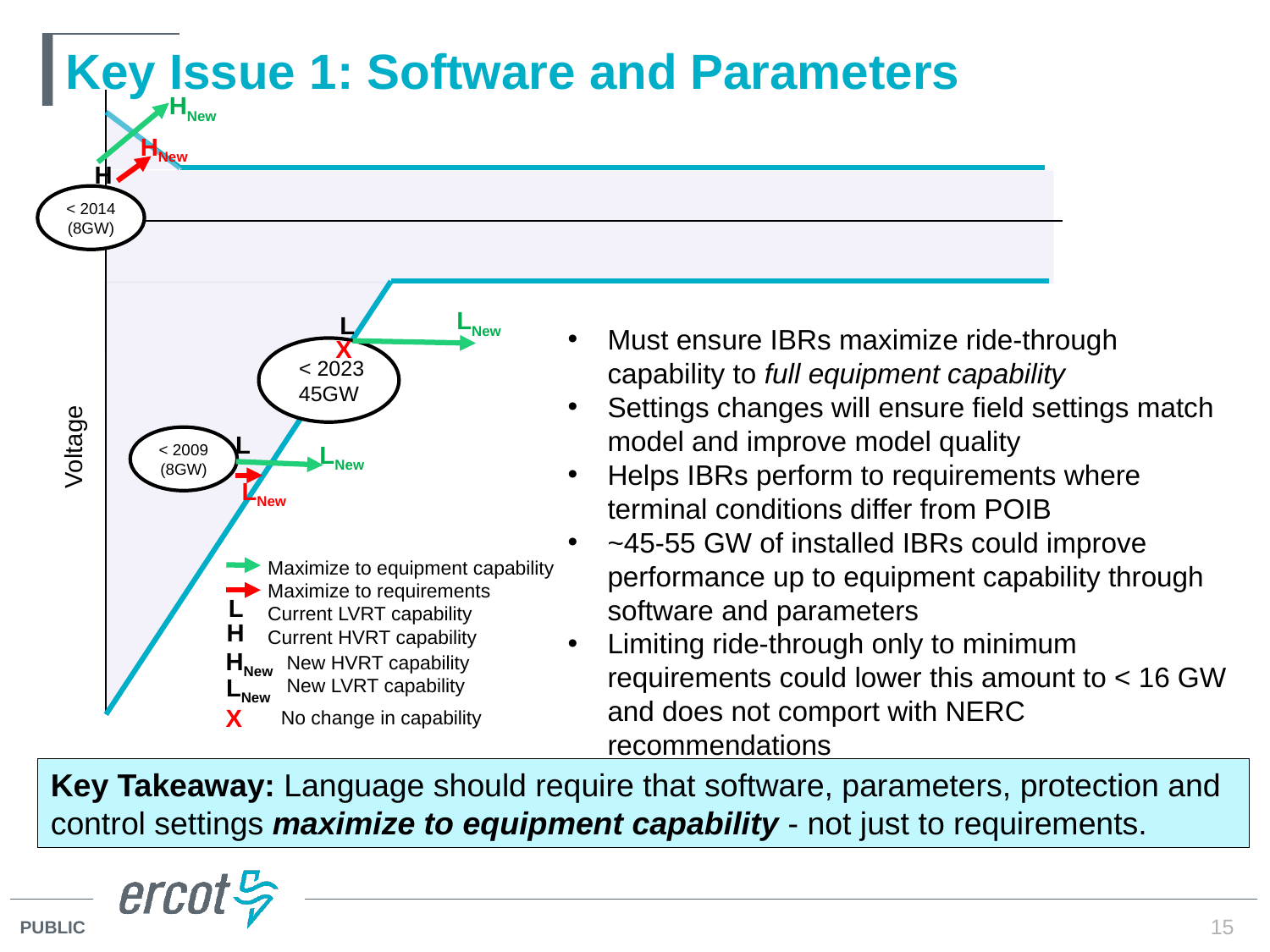

# Key Issue 1: Software and Parameters
HNew

Voltage
HNew
H

< 2014
(8GW)
LNew
L
Must ensure IBRs maximize ride-through capability to full equipment capability
Settings changes will ensure field settings match model and improve model quality
Helps IBRs perform to requirements where terminal conditions differ from POIB
~45-55 GW of installed IBRs could improve performance up to equipment capability through software and parameters
Limiting ride-through only to minimum requirements could lower this amount to < 16 GW and does not comport with NERC recommendations
X
 < 2023
45GW
L
< 2009
(8GW)
LNew
LNew
Maximize to equipment capability
Maximize to requirements
Current LVRT capability
Current HVRT capability
L
H
HNew
New HVRT capability
New LVRT capability
LNew
X
No change in capability
Key Takeaway: Language should require that software, parameters, protection and control settings maximize to equipment capability - not just to requirements.
15